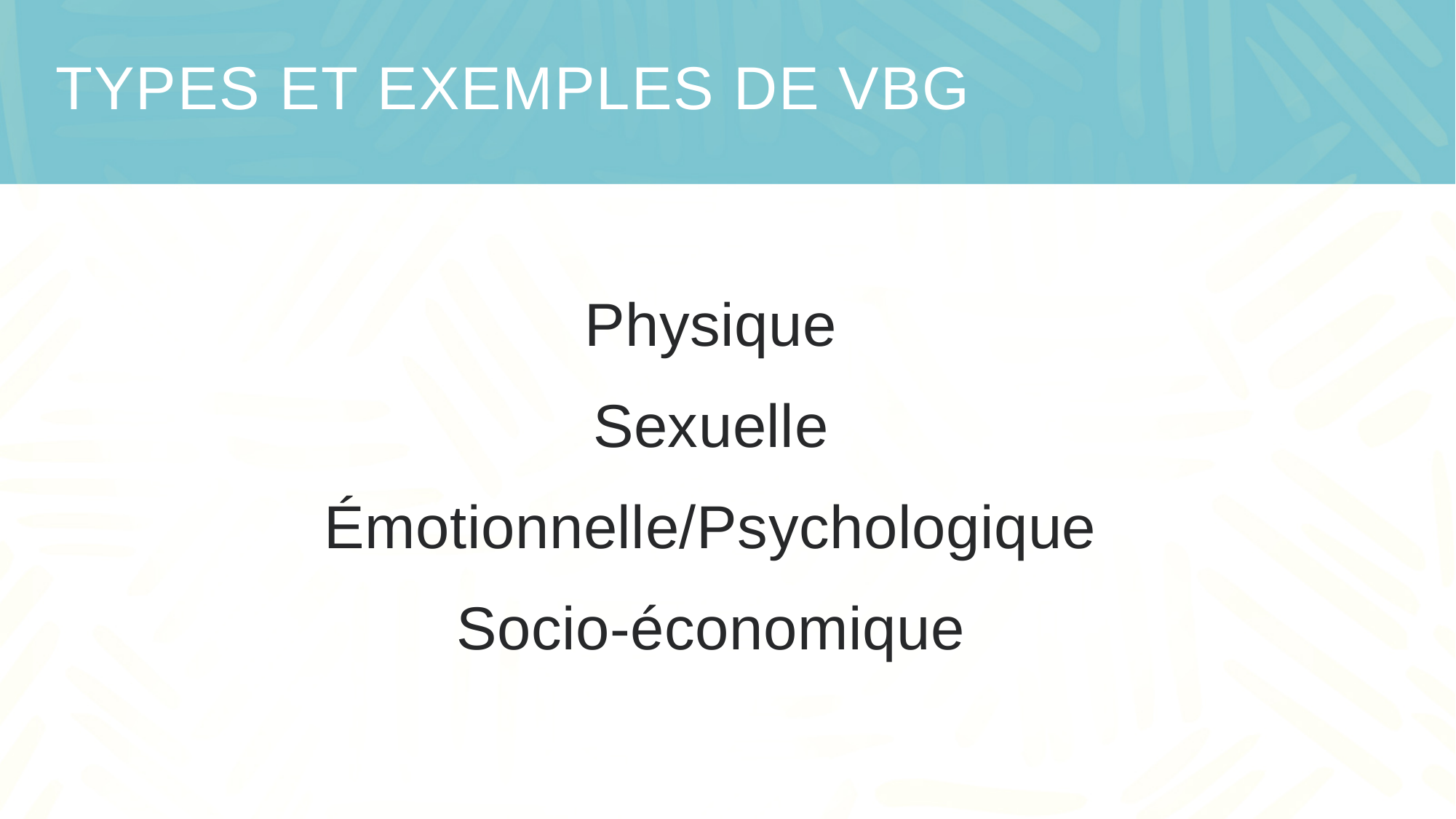

# Types et exemples de VBG
Physique
Sexuelle
Émotionnelle/Psychologique
Socio-économique